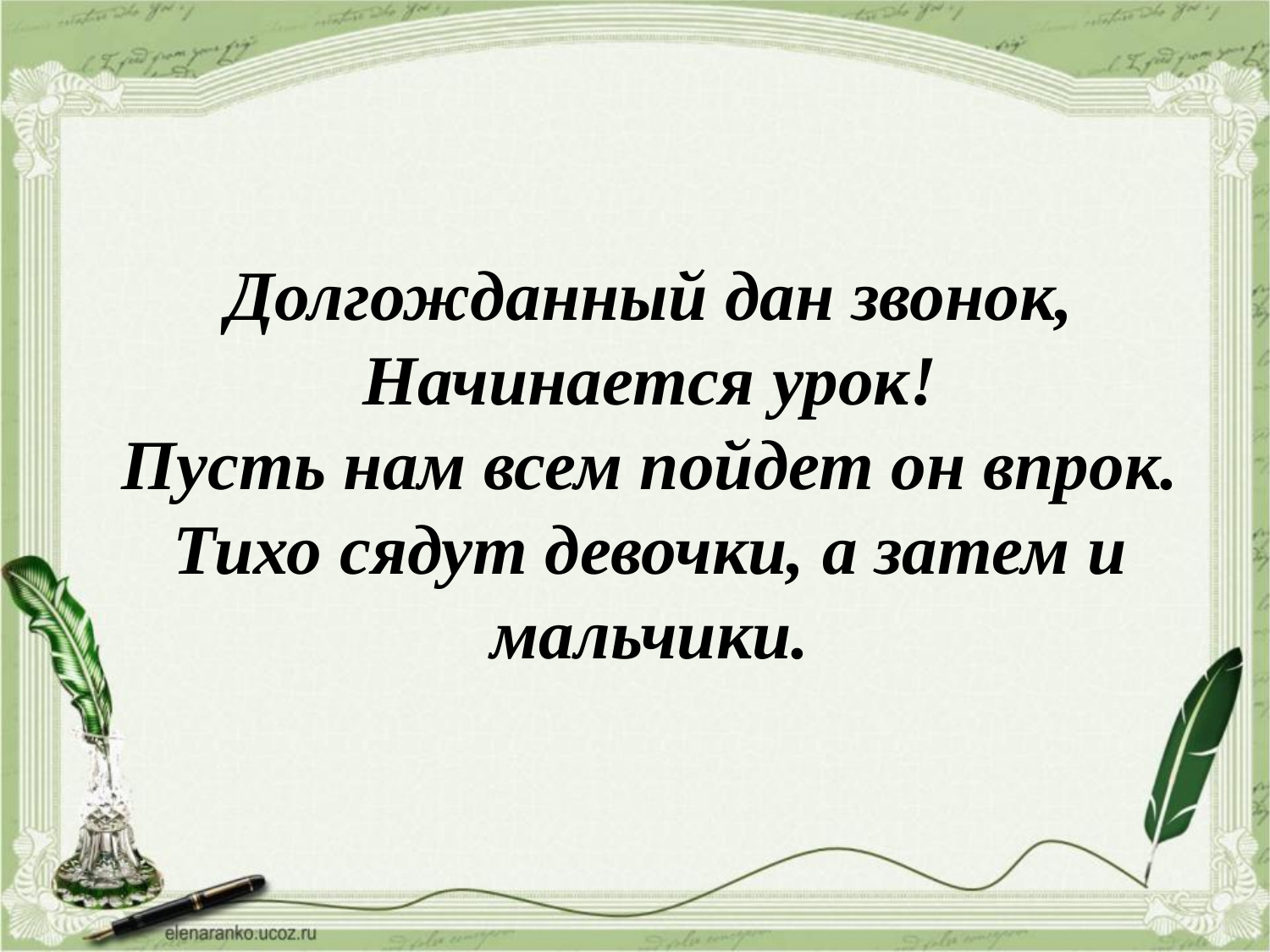

Долгожданный дан звонок,
Начинается урок!
Пусть нам всем пойдет он впрок.
Тихо сядут девочки, а затем и мальчики.